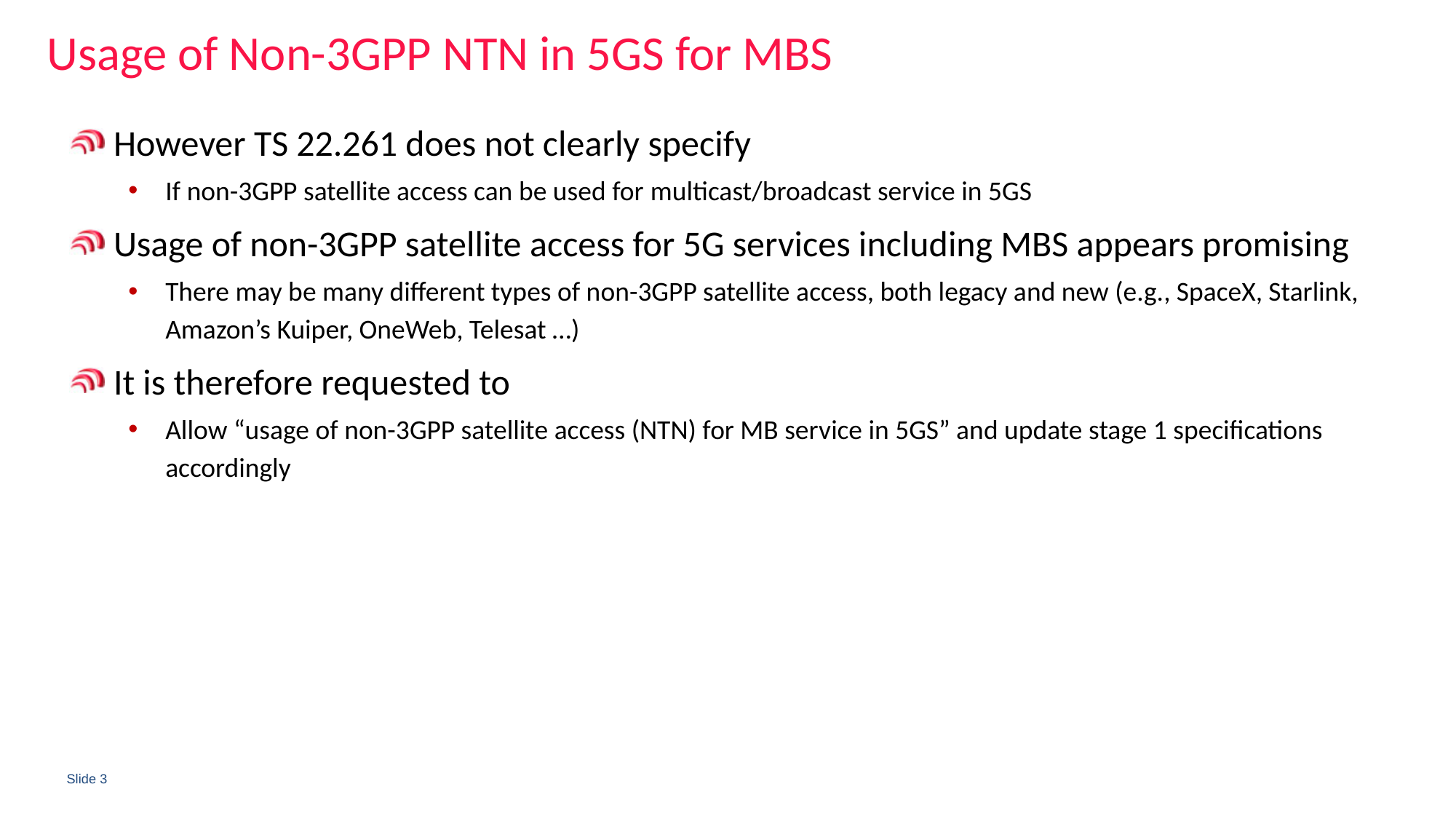

Usage of Non-3GPP NTN in 5GS for MBS
However TS 22.261 does not clearly specify
If non-3GPP satellite access can be used for multicast/broadcast service in 5GS
Usage of non-3GPP satellite access for 5G services including MBS appears promising
There may be many different types of non-3GPP satellite access, both legacy and new (e.g., SpaceX, Starlink, Amazon’s Kuiper, OneWeb, Telesat …)
It is therefore requested to
Allow “usage of non-3GPP satellite access (NTN) for MB service in 5GS” and update stage 1 specifications accordingly